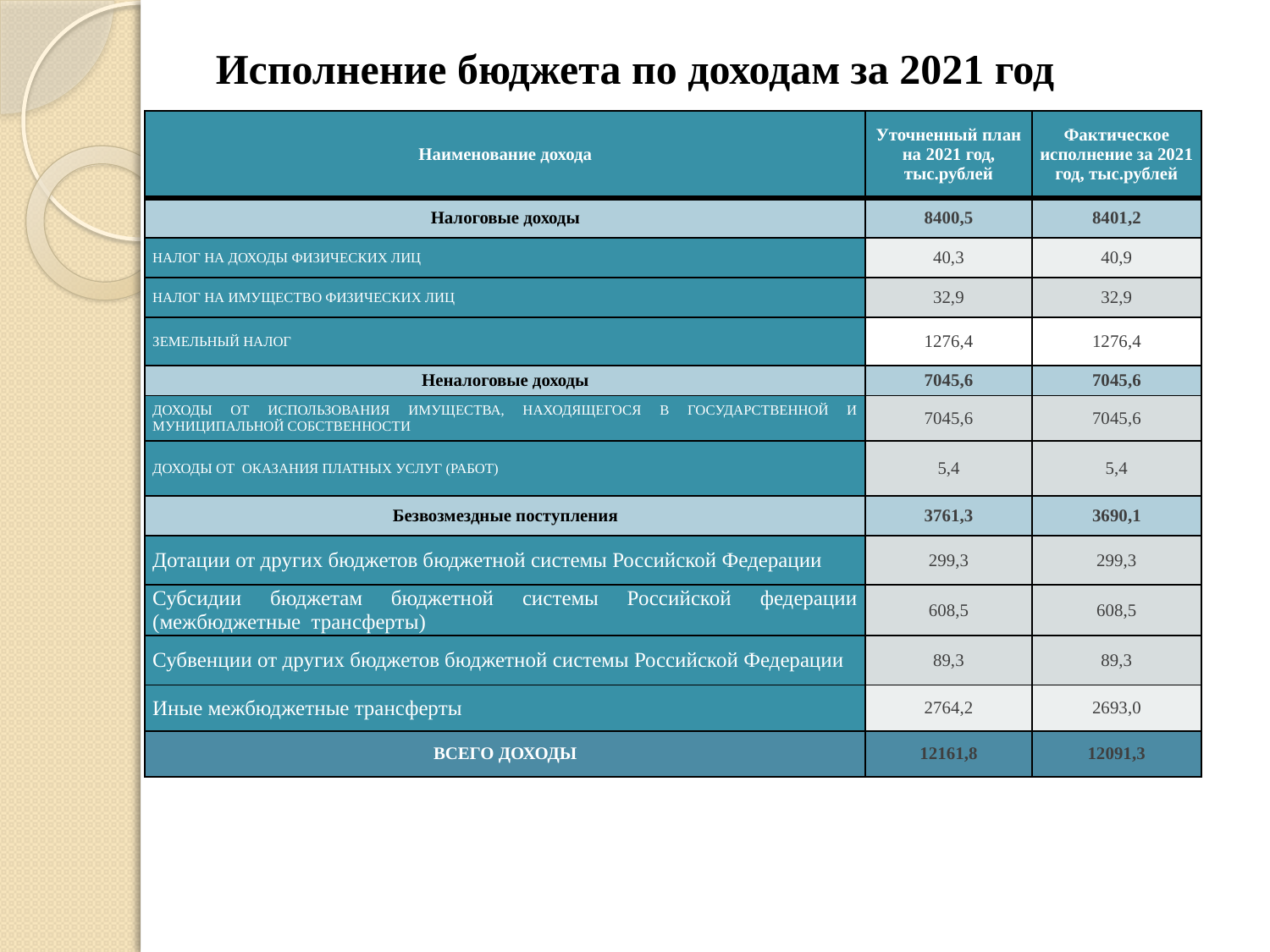

Исполнение бюджета по доходам за 2021 год
| Наименование дохода | Уточненный план на 2021 год, тыс.рублей | Фактическое исполнение за 2021 год, тыс.рублей |
| --- | --- | --- |
| Налоговые доходы | 8400,5 | 8401,2 |
| НАЛОГ НА ДОХОДЫ ФИЗИЧЕСКИХ ЛИЦ | 40,3 | 40,9 |
| НАЛОГ НА ИМУЩЕСТВО ФИЗИЧЕСКИХ ЛИЦ | 32,9 | 32,9 |
| ЗЕМЕЛЬНЫЙ НАЛОГ | 1276,4 | 1276,4 |
| Неналоговые доходы | 7045,6 | 7045,6 |
| ДОХОДЫ ОТ ИСПОЛЬЗОВАНИЯ ИМУЩЕСТВА, НАХОДЯЩЕГОСЯ В ГОСУДАРСТВЕННОЙ И МУНИЦИПАЛЬНОЙ СОБСТВЕННОСТИ | 7045,6 | 7045,6 |
| ДОХОДЫ ОТ ОКАЗАНИЯ ПЛАТНЫХ УСЛУГ (РАБОТ) | 5,4 | 5,4 |
| Безвозмездные поступления | 3761,3 | 3690,1 |
| Дотации от других бюджетов бюджетной системы Российской Федерации | 299,3 | 299,3 |
| Субсидии бюджетам бюджетной системы Российской федерации (межбюджетные трансферты) | 608,5 | 608,5 |
| Субвенции от других бюджетов бюджетной системы Российской Федерации | 89,3 | 89,3 |
| Иные межбюджетные трансферты | 2764,2 | 2693,0 |
| ВСЕГО ДОХОДЫ | 12161,8 | 12091,3 |